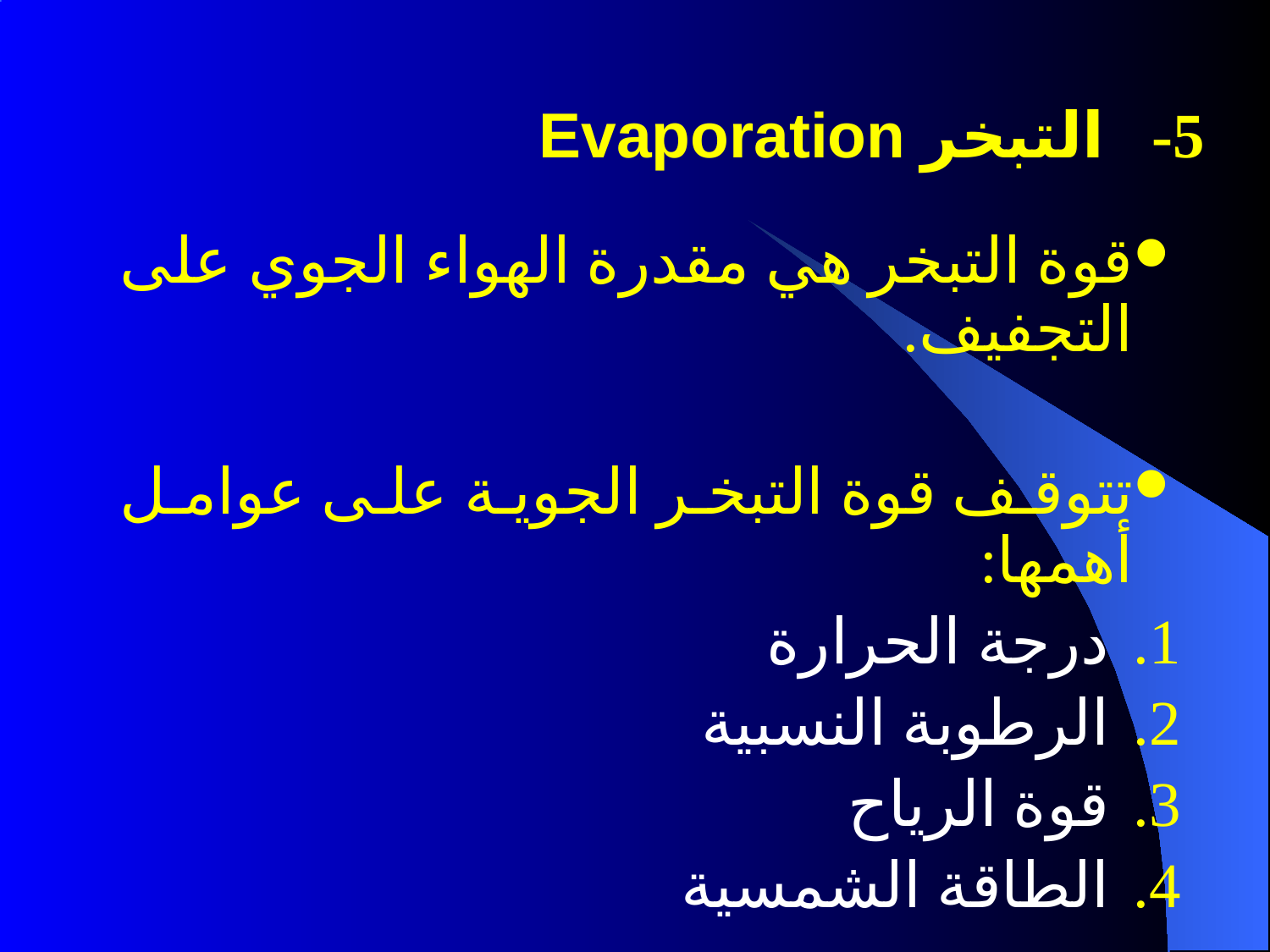

# 5-   التبخر Evaporation
قوة التبخر هي مقدرة الهواء الجوي على التجفيف.

تتوقف قوة التبخر الجوية على عوامل أهمها:
درجة الحرارة
الرطوبة النسبية
قوة الرياح
الطاقة الشمسية